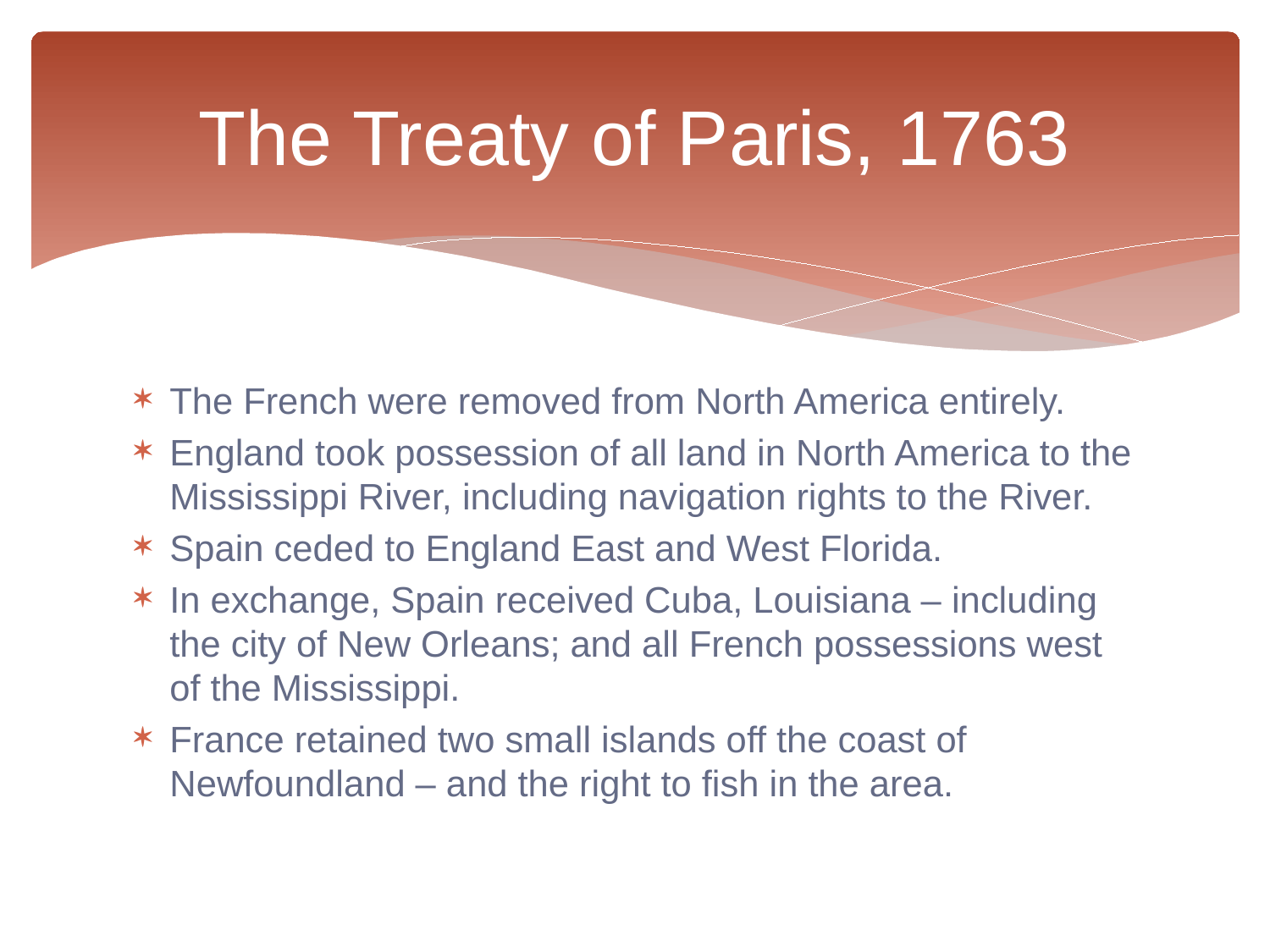

# The Treaty of Paris, 1763
The French were removed from North America entirely.
England took possession of all land in North America to the Mississippi River, including navigation rights to the River.
Spain ceded to England East and West Florida.
In exchange, Spain received Cuba, Louisiana – including the city of New Orleans; and all French possessions west of the Mississippi.
France retained two small islands off the coast of Newfoundland – and the right to fish in the area.